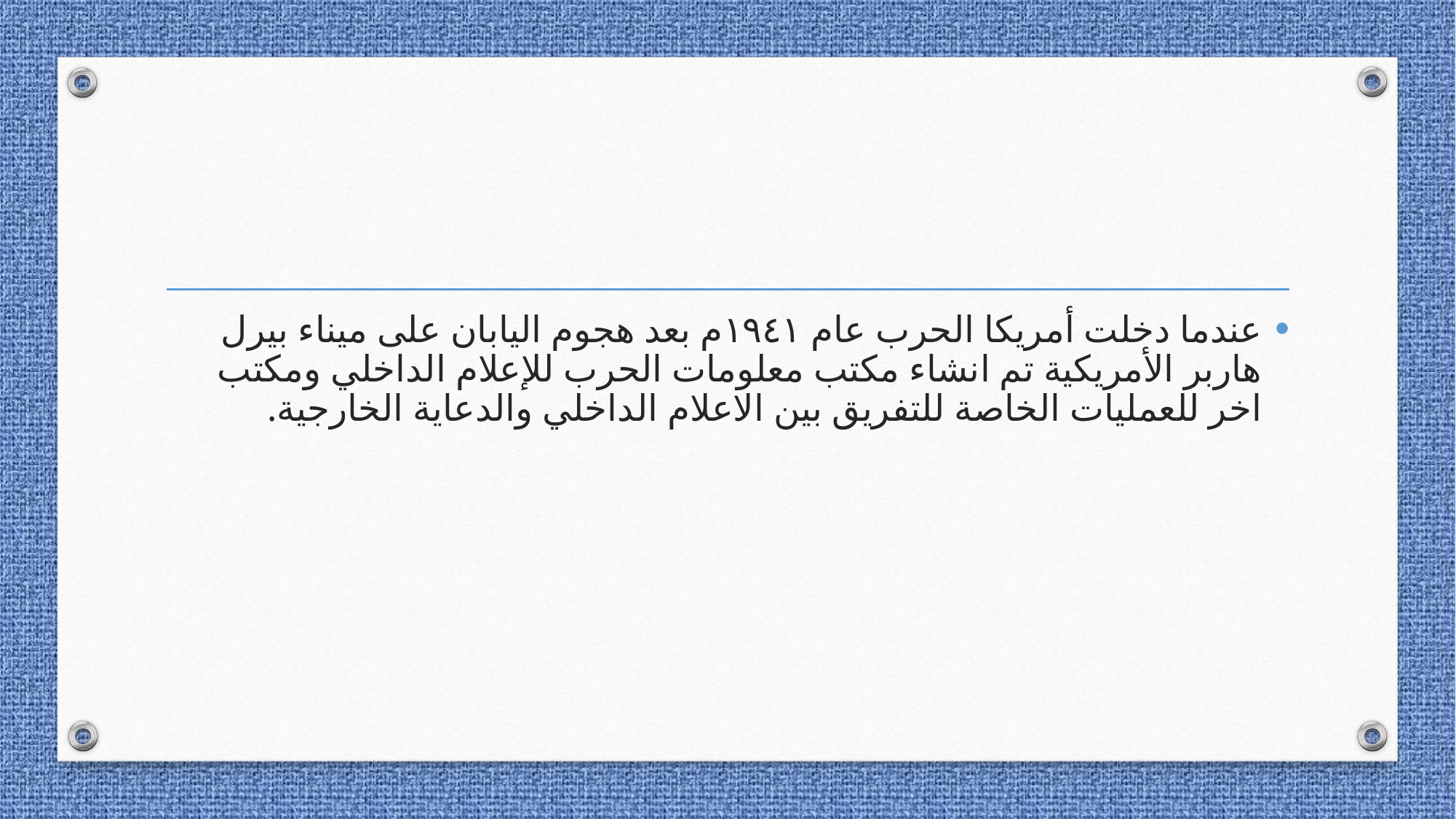

#
عندما دخلت أمريكا الحرب عام ١٩٤١م بعد هجوم اليابان على ميناء بيرل هاربر الأمريكية تم انشاء مكتب معلومات الحرب للإعلام الداخلي ومكتب اخر للعمليات الخاصة للتفريق بين الاعلام الداخلي والدعاية الخارجية.